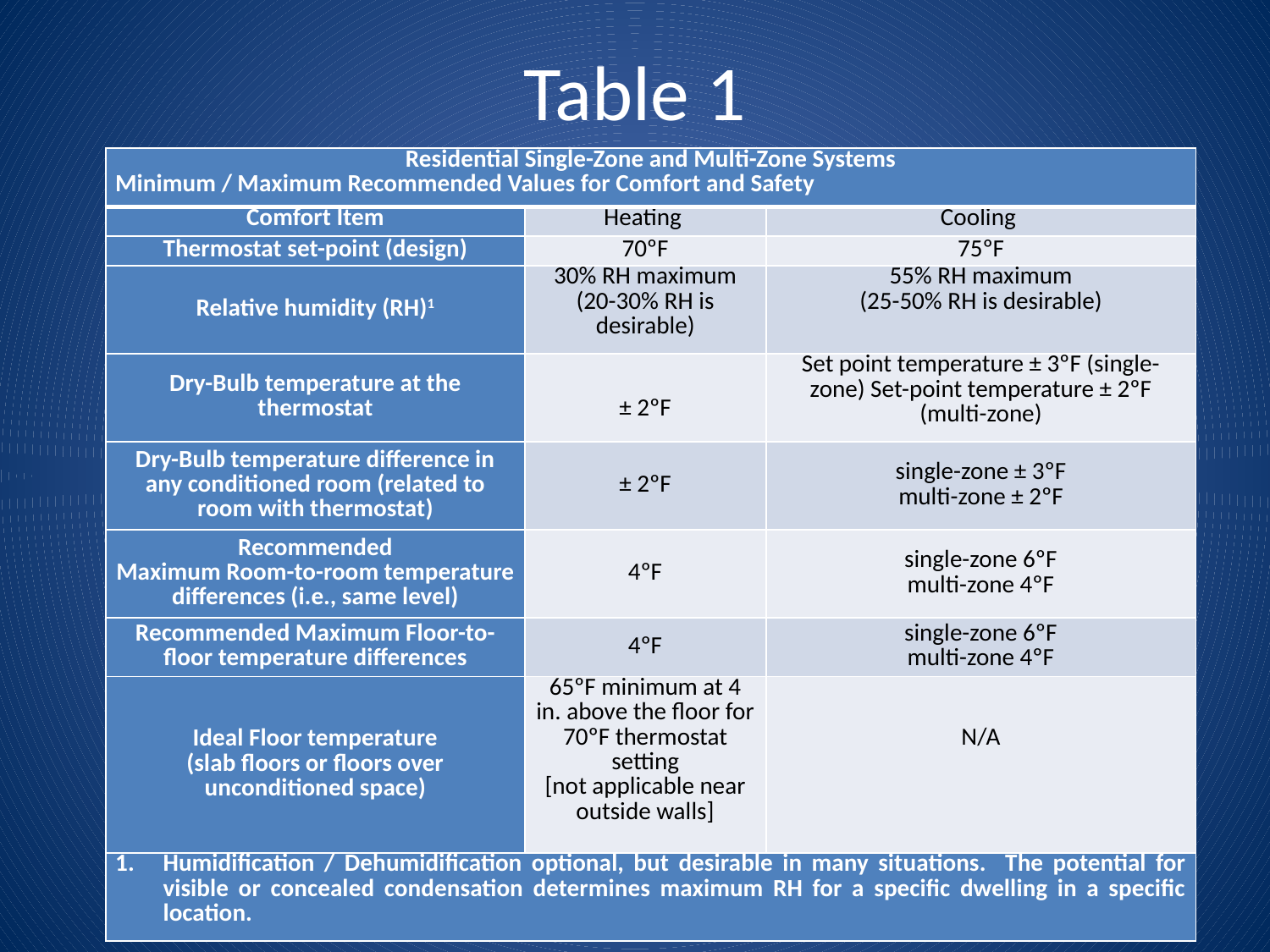

# Table 1
| Residential Single-Zone and Multi-Zone Systems Minimum / Maximum Recommended Values for Comfort and Safety |  |  |
| --- | --- | --- |
| Comfort Item | Heating | Cooling |
| Thermostat set-point (design) | 70ºF | 75ºF |
| Relative humidity (RH)1 | 30% RH maximum (20-30% RH is desirable) | 55% RH maximum (25-50% RH is desirable) |
| Dry-Bulb temperature at the thermostat | ± 2ºF | Set point temperature ± 3ºF (single-zone) Set-point temperature ± 2ºF (multi-zone) |
| Dry-Bulb temperature difference in any conditioned room (related to room with thermostat) | ± 2ºF | single-zone ± 3ºF multi-zone ± 2ºF |
| Recommended Maximum Room-to-room temperature differences (i.e., same level) | 4ºF | single-zone 6ºF multi-zone 4ºF |
| Recommended Maximum Floor-to-floor temperature differences | 4ºF | single-zone 6ºF multi-zone 4ºF |
| Ideal Floor temperature (slab floors or floors over unconditioned space) | 65ºF minimum at 4 in. above the floor for 70ºF thermostat setting [not applicable near outside walls] | N/A |
| Humidification / Dehumidification optional, but desirable in many situations. The potential for visible or concealed condensation determines maximum RH for a specific dwelling in a specific location. |  |  |